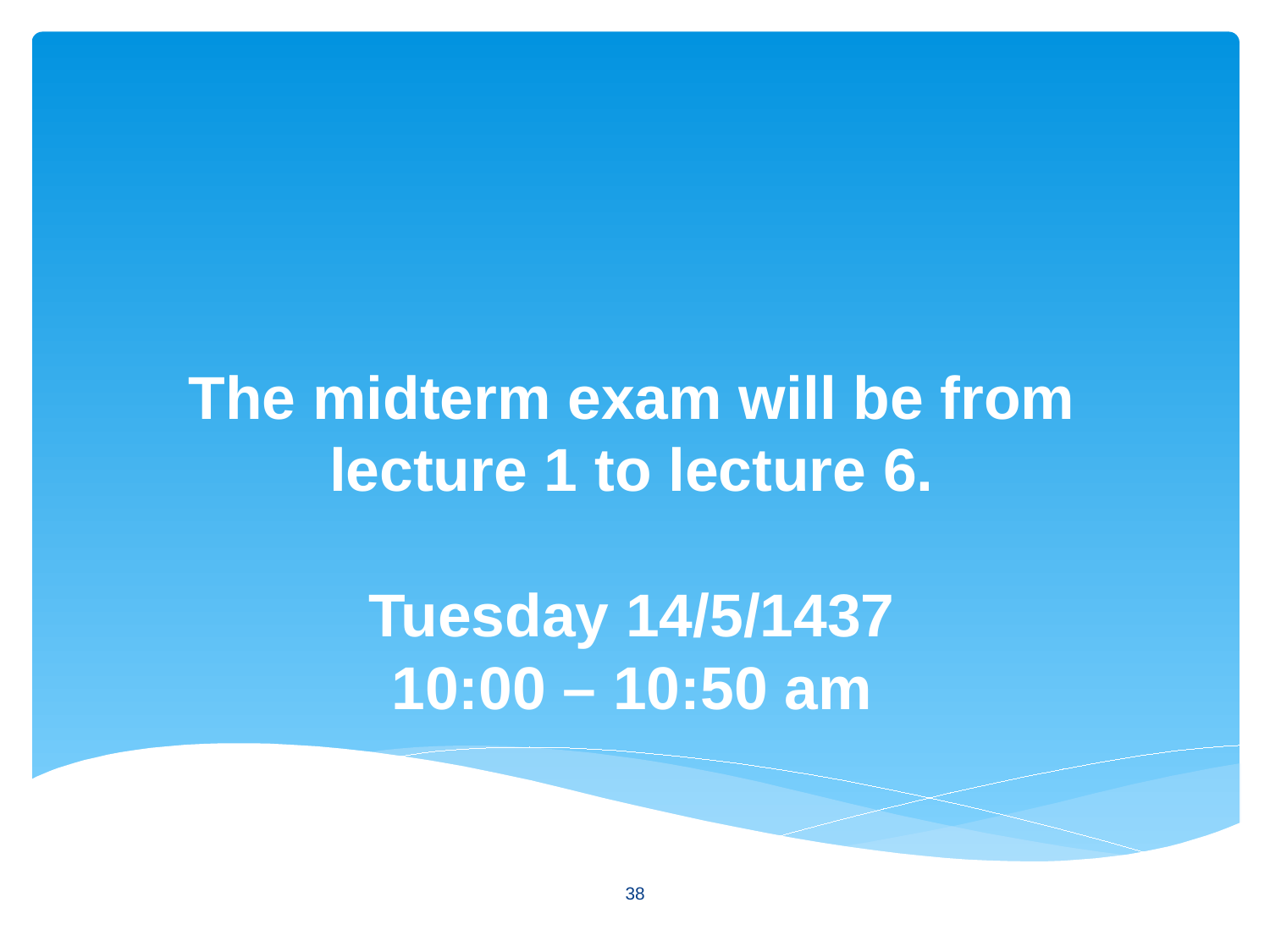

# The midterm exam will be from lecture 1 to lecture 6. Tuesday 14/5/1437 10:00 – 10:50 am
38